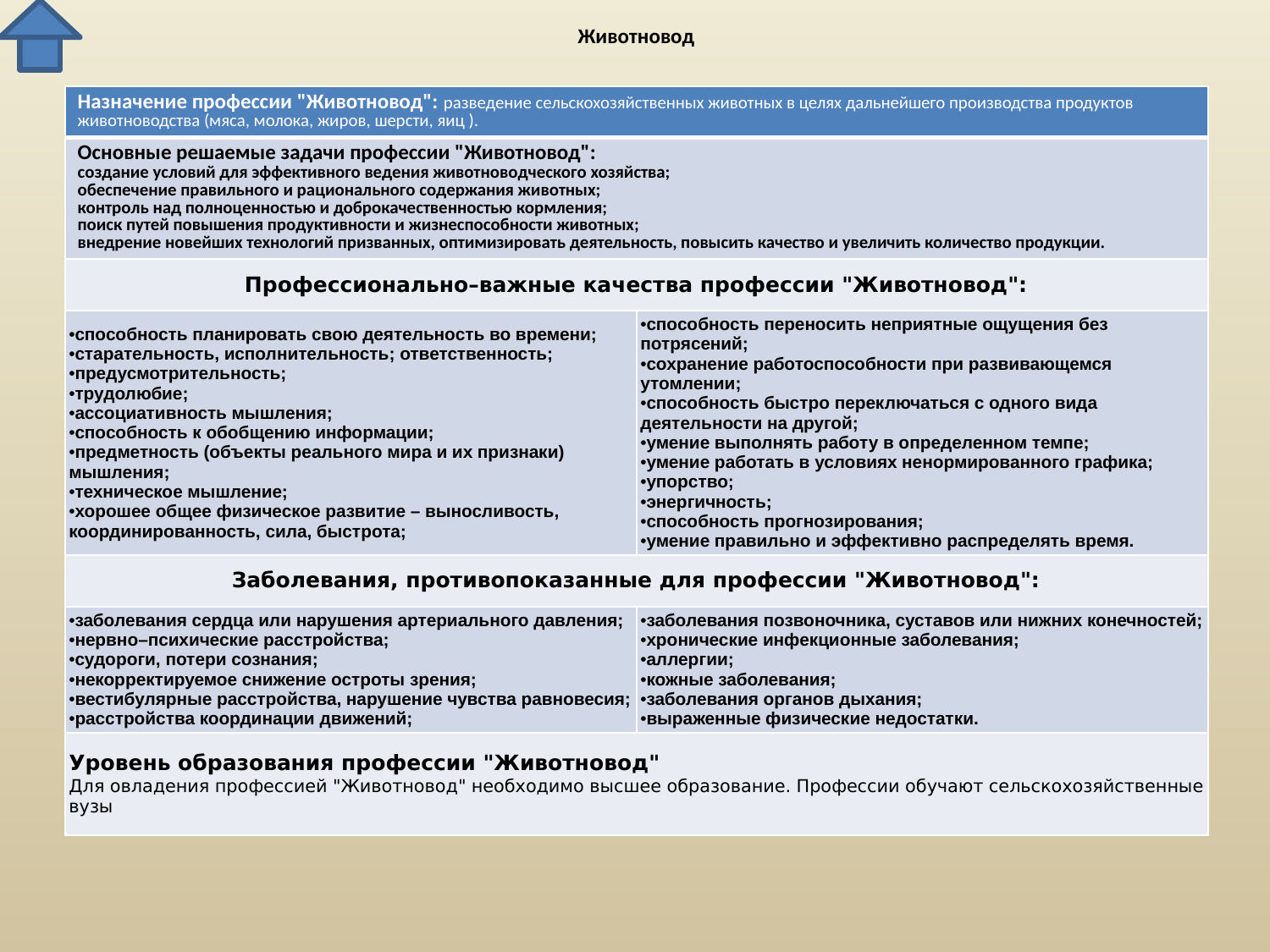

# Животновод
| Назначение профессии "Животновод": разведение сельскохозяйственных животных в целях дальнейшего производства продуктов животноводства (мяса, молока, жиров, шерсти, яиц ). |  |
| --- | --- |
| Основные решаемые задачи профессии "Животновод": создание условий для эффективного ведения животноводческого хозяйства; обеспечение правильного и рационального содержания животных; контроль над полноценностью и доброкачественностью кормления; поиск путей повышения продуктивности и жизнеспособности животных; внедрение новейших технологий призванных, оптимизировать деятельность, повысить качество и увеличить количество продукции. |  |
| Профессионально–важные качества профессии "Животновод": |  |
| способность планировать свою деятельность во времени; старательность, исполнительность; ответственность; предусмотрительность; трудолюбие; ассоциативность мышления; способность к обобщению информации; предметность (объекты реального мира и их признаки) мышления; техническое мышление; хорошее общее физическое развитие – выносливость, координированность, сила, быстрота; | способность переносить неприятные ощущения без потрясений; сохранение работоспособности при развивающемся утомлении; способность быстро переключаться с одного вида деятельности на другой; умение выполнять работу в определенном темпе; умение работать в условиях ненормированного графика; упорство; энергичность; способность прогнозирования; умение правильно и эффективно распределять время. |
| Заболевания, противопоказанные для профессии "Животновод": |  |
| заболевания сердца или нарушения артериального давления; нервно–психические расстройства; судороги, потери сознания; некорректируемое снижение остроты зрения; вестибулярные расстройства, нарушение чувства равновесия; расстройства координации движений; | заболевания позвоночника, суставов или нижних конечностей; хронические инфекционные заболевания; аллергии; кожные заболевания; заболевания органов дыхания; выраженные физические недостатки. |
| Уровень образования профессии "Животновод" Для овладения профессией "Животновод" необходимо высшее образование. Профессии обучают сельскохозяйственные вузы |  |